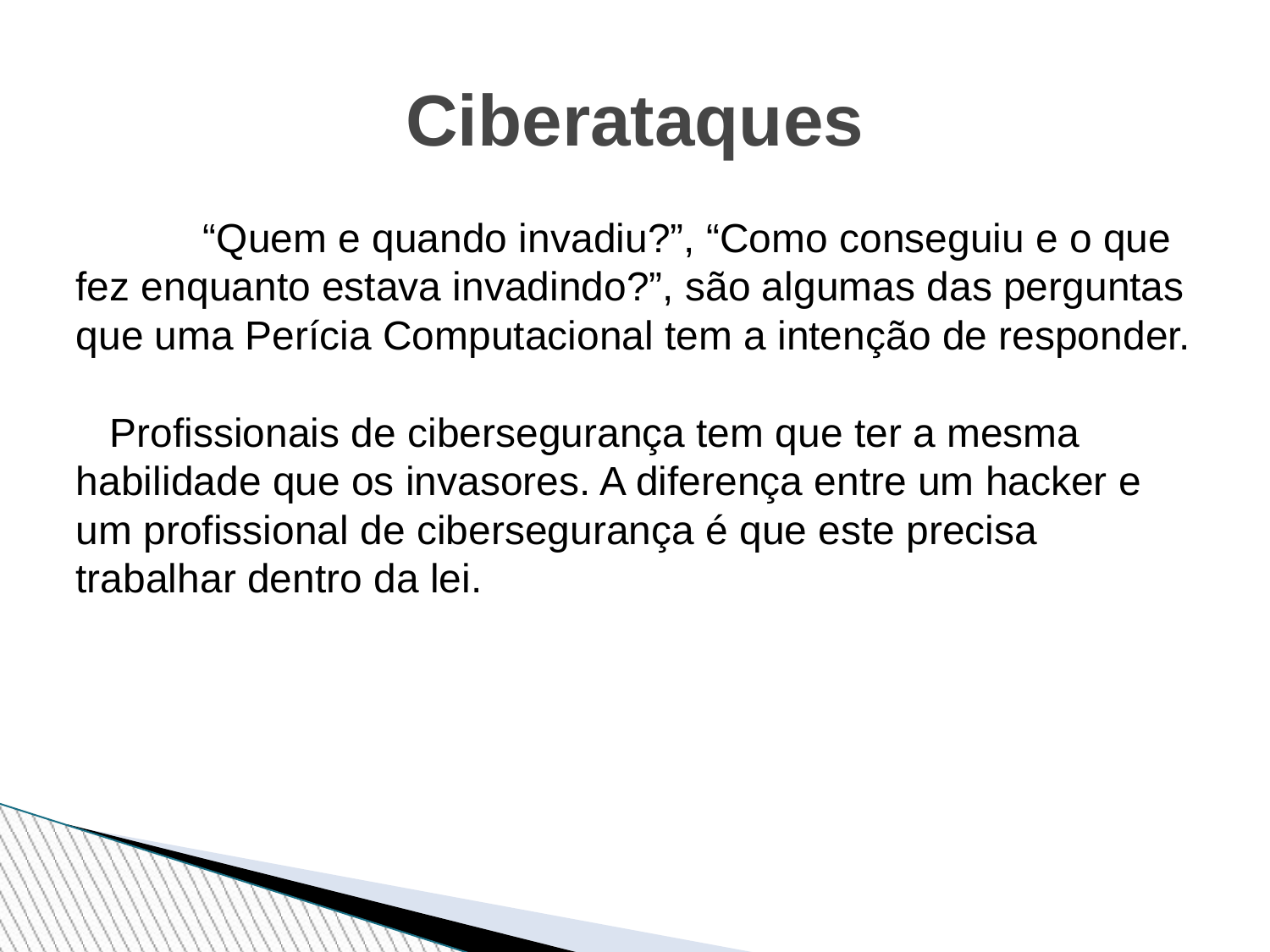

Ciberataques
	“Quem e quando invadiu?”, “Como conseguiu e o que fez enquanto estava invadindo?”, são algumas das perguntas que uma Perícia Computacional tem a intenção de responder.

   Profissionais de cibersegurança tem que ter a mesma habilidade que os invasores. A diferença entre um hacker e um profissional de cibersegurança é que este precisa trabalhar dentro da lei.